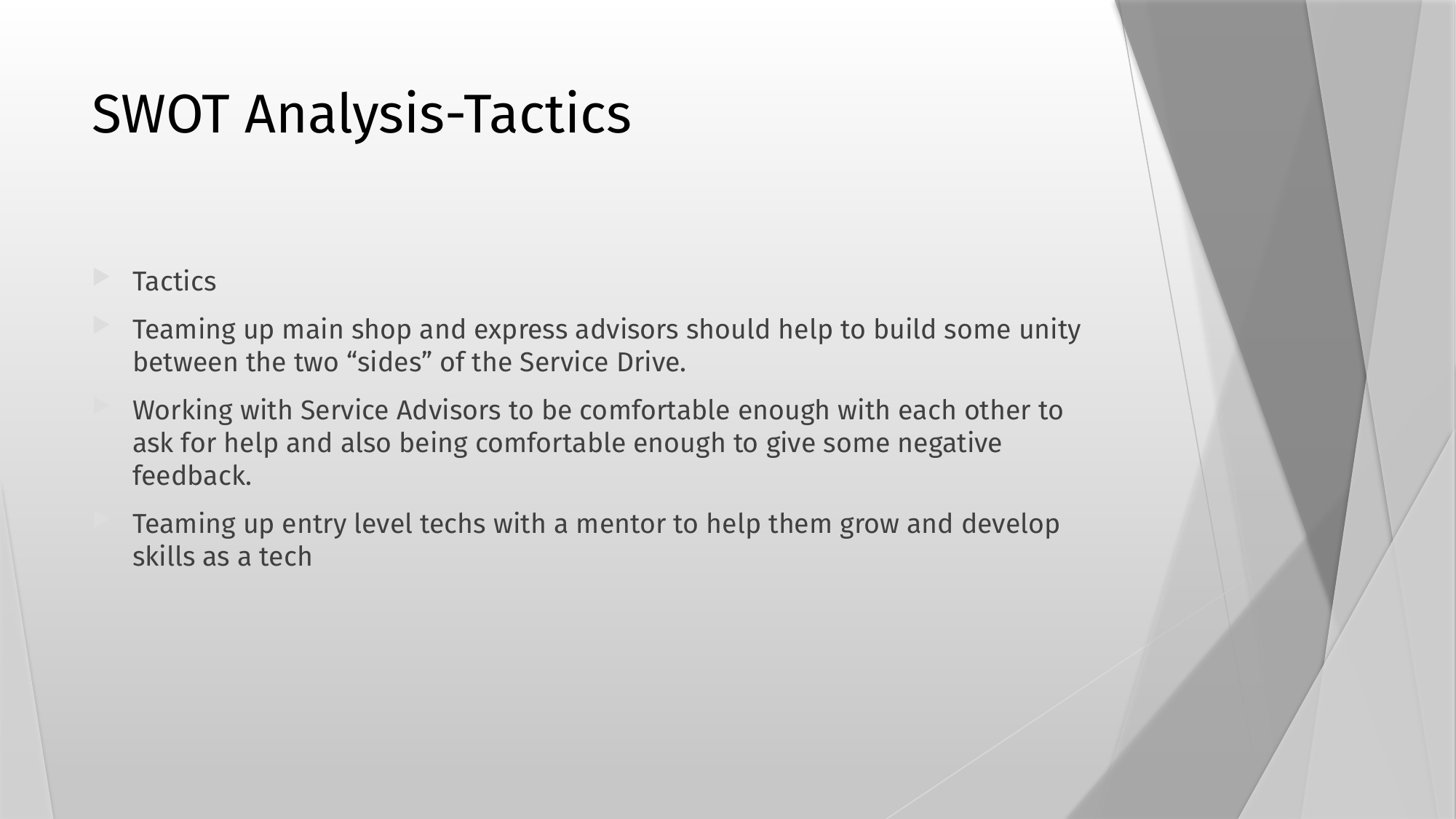

# SWOT Analysis-Tactics
Tactics
Teaming up main shop and express advisors should help to build some unity between the two “sides” of the Service Drive.
Working with Service Advisors to be comfortable enough with each other to ask for help and also being comfortable enough to give some negative feedback.
Teaming up entry level techs with a mentor to help them grow and develop skills as a tech